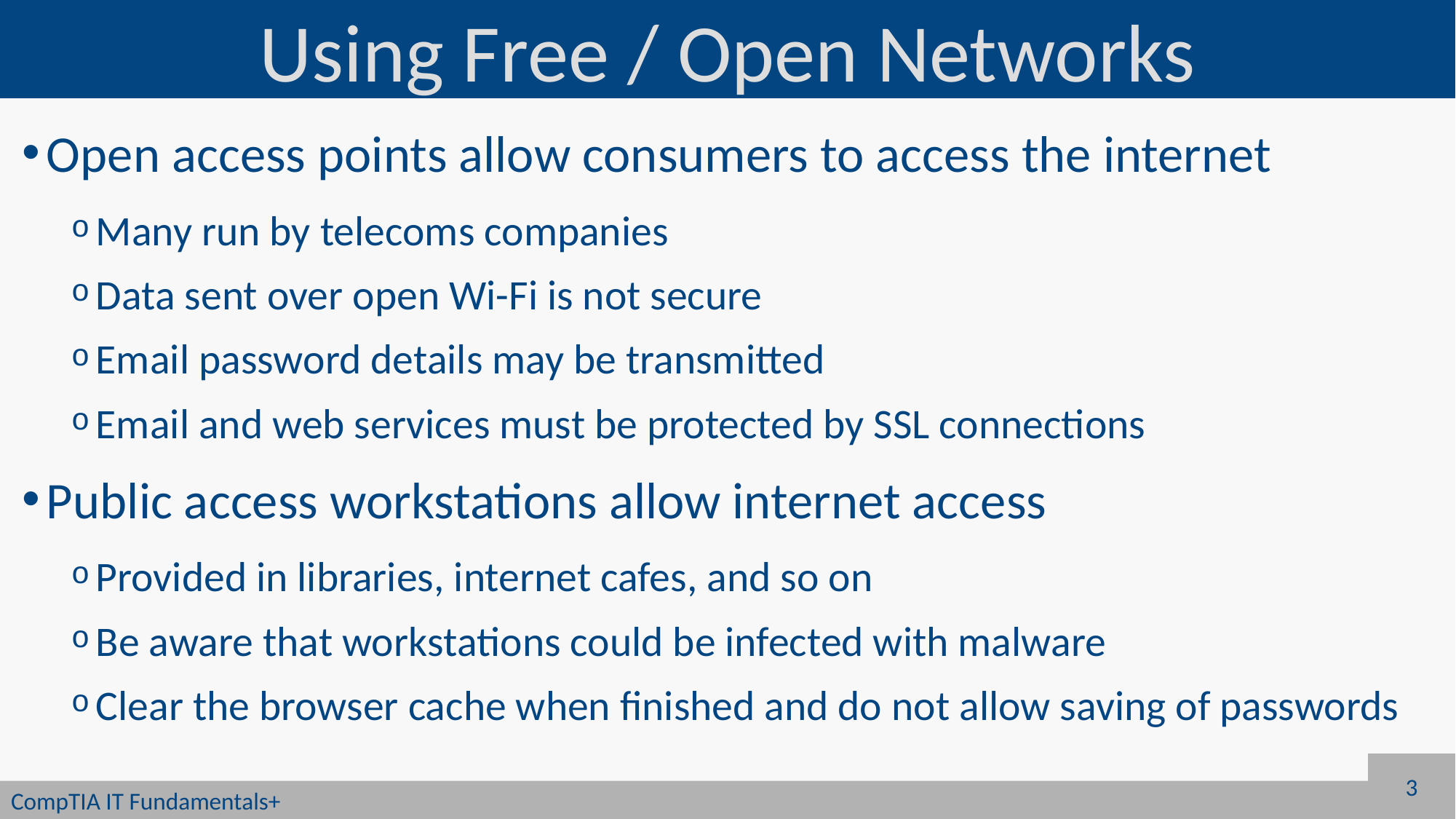

# Using Free / Open Networks
Open access points allow consumers to access the internet
Many run by telecoms companies
Data sent over open Wi-Fi is not secure
Email password details may be transmitted
Email and web services must be protected by SSL connections
Public access workstations allow internet access
Provided in libraries, internet cafes, and so on
Be aware that workstations could be infected with malware
Clear the browser cache when finished and do not allow saving of passwords
3
CompTIA IT Fundamentals+